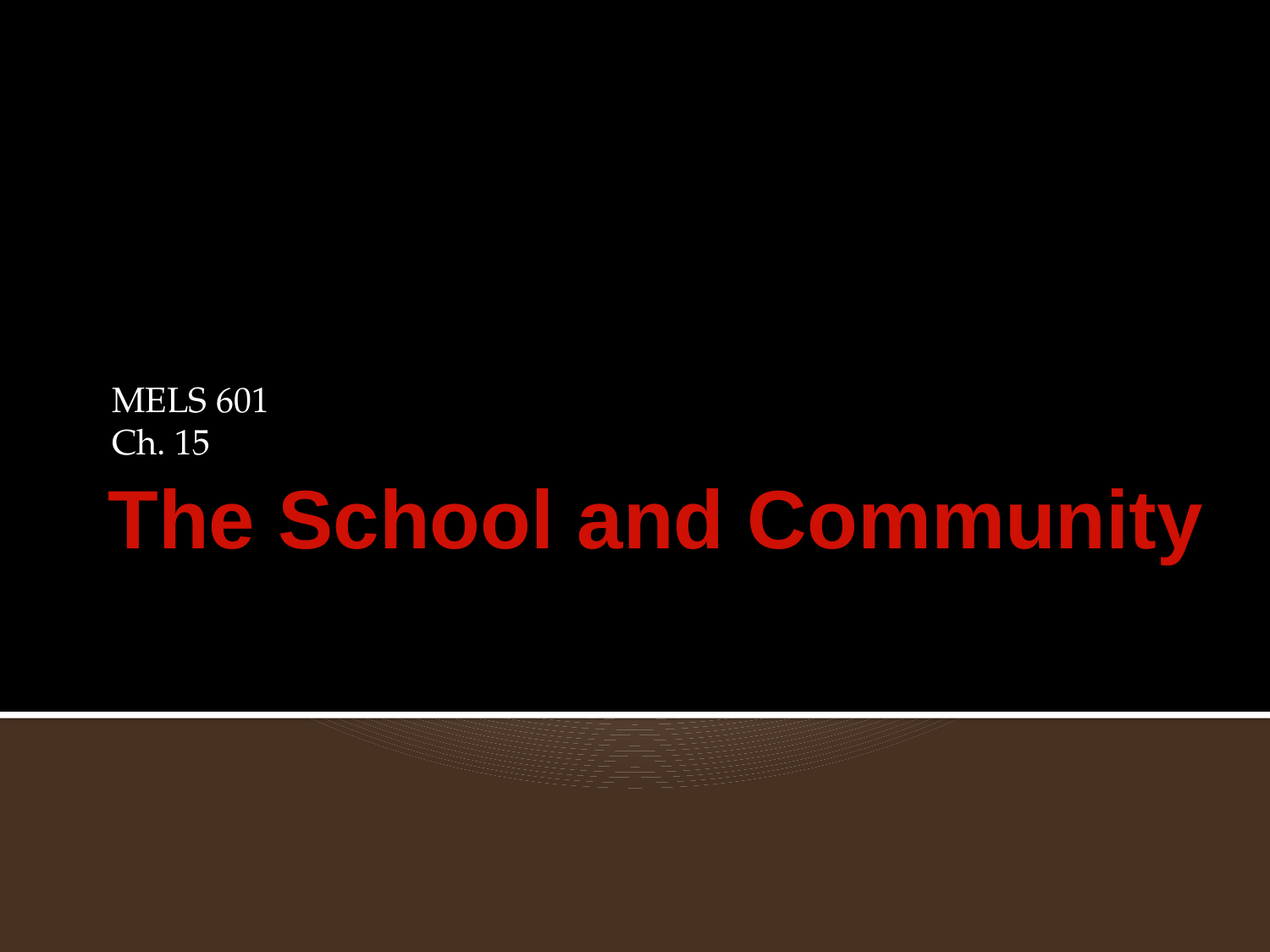

MELS 601
Ch. 15
# The School and Community